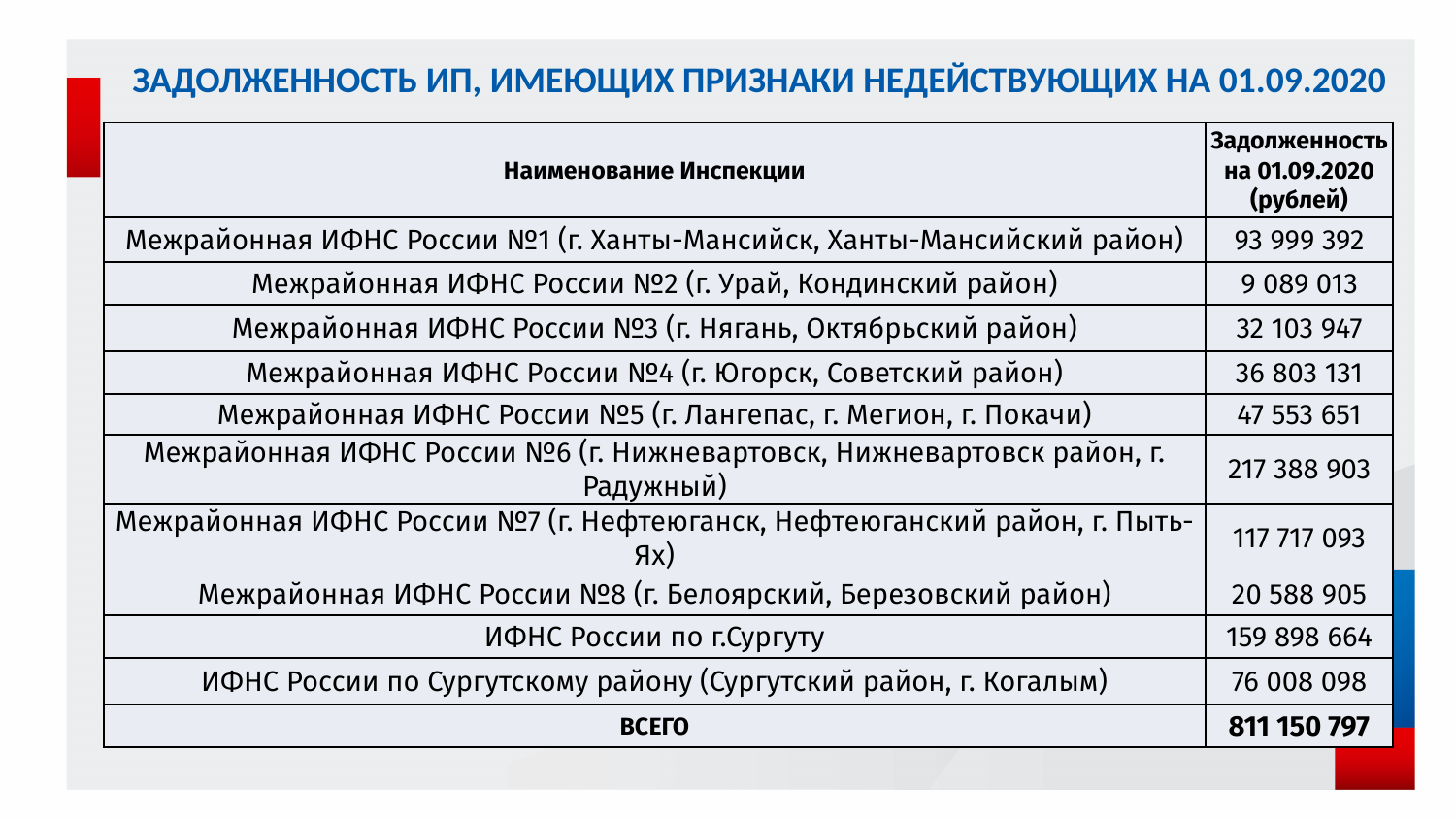

ЗАДОЛЖЕННОСТЬ ИП, ИМЕЮЩИХ ПРИЗНАКИ НЕДЕЙСТВУЮЩИХ НА 01.09.2020
| Наименование Инспекции | Задолженность на 01.09.2020 (рублей) |
| --- | --- |
| Межрайонная ИФНС России №1 (г. Ханты-Мансийск, Ханты-Мансийский район) | 93 999 392 |
| Межрайонная ИФНС России №2 (г. Урай, Кондинский район) | 9 089 013 |
| Межрайонная ИФНС России №3 (г. Нягань, Октябрьский район) | 32 103 947 |
| Межрайонная ИФНС России №4 (г. Югорск, Советский район) | 36 803 131 |
| Межрайонная ИФНС России №5 (г. Лангепас, г. Мегион, г. Покачи) | 47 553 651 |
| Межрайонная ИФНС России №6 (г. Нижневартовск, Нижневартовск район, г. Радужный) | 217 388 903 |
| Межрайонная ИФНС России №7 (г. Нефтеюганск, Нефтеюганский район, г. Пыть-Ях) | 117 717 093 |
| Межрайонная ИФНС России №8 (г. Белоярский, Березовский район) | 20 588 905 |
| ИФНС России по г.Сургуту | 159 898 664 |
| ИФНС России по Сургутскому району (Сургутский район, г. Когалым) | 76 008 098 |
| ВСЕГО | 811 150 797 |